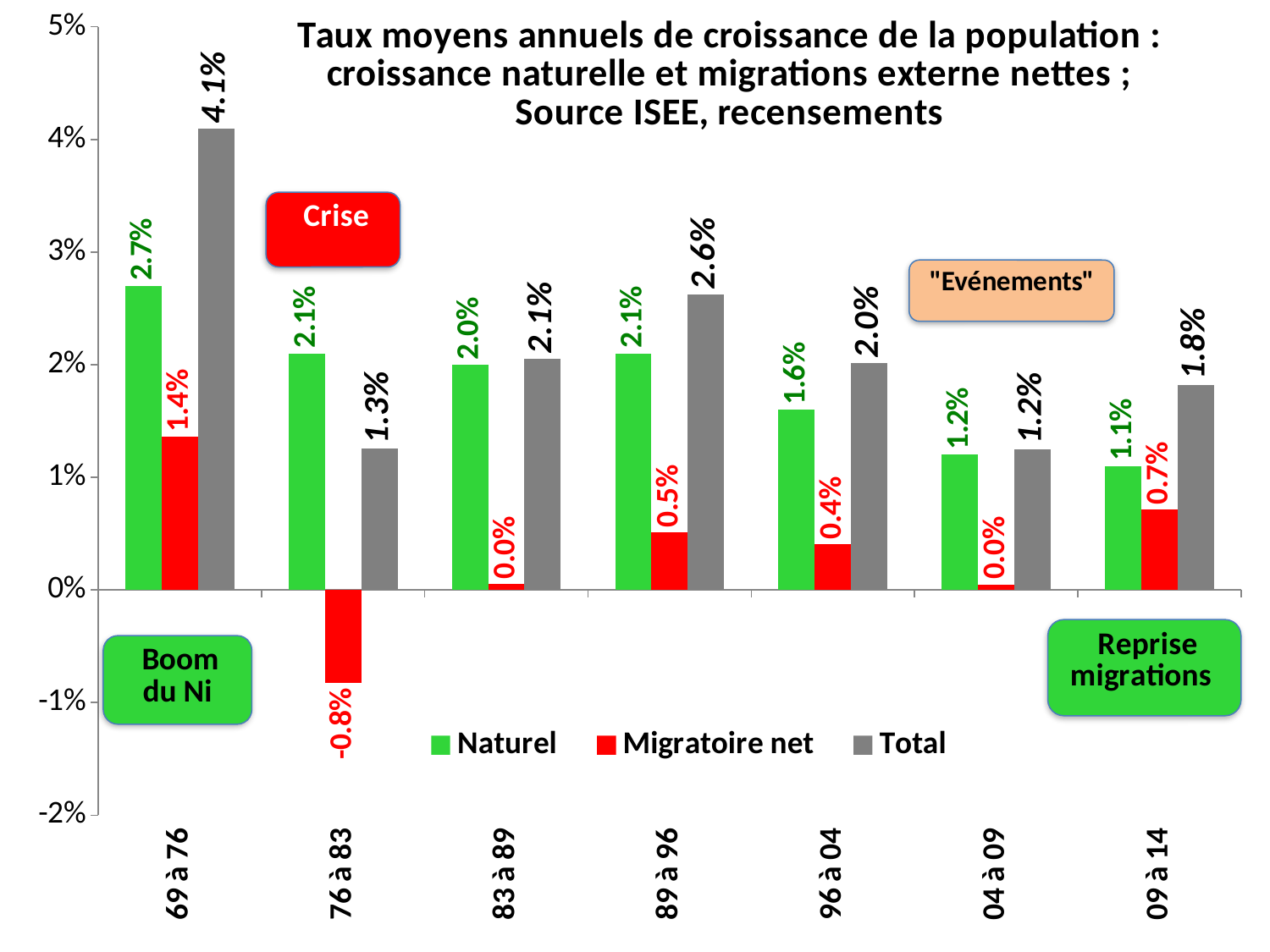

### Chart: Taux moyens annuels de croissance de la population : croissance naturelle et migrations externe nettes ;
Source ISEE, recensements

| Category | Naturel | Migratoire net | Total |
|---|---|---|---|
| 69 à 76 | 0.027 | 0.0135815719794763 | 0.0409482744229221 |
| 76 à 83 | 0.021 | -0.00828599412340836 | 0.01254 |
| 83 à 89 | 0.02 | 0.000499999999999945 | 0.02051 |
| 89 à 96 | 0.021 | 0.00510226003913172 | 0.0262094074999535 |
| 96 à 04 | 0.016 | 0.00405529514208069 | 0.020120179864354 |
| 04 à 09 | 0.012 | 0.000485792113198435 | 0.0124916216185569 |
| 09 à 14 | 0.011 | 0.0071297713173748 | 0.0182081988018659 |